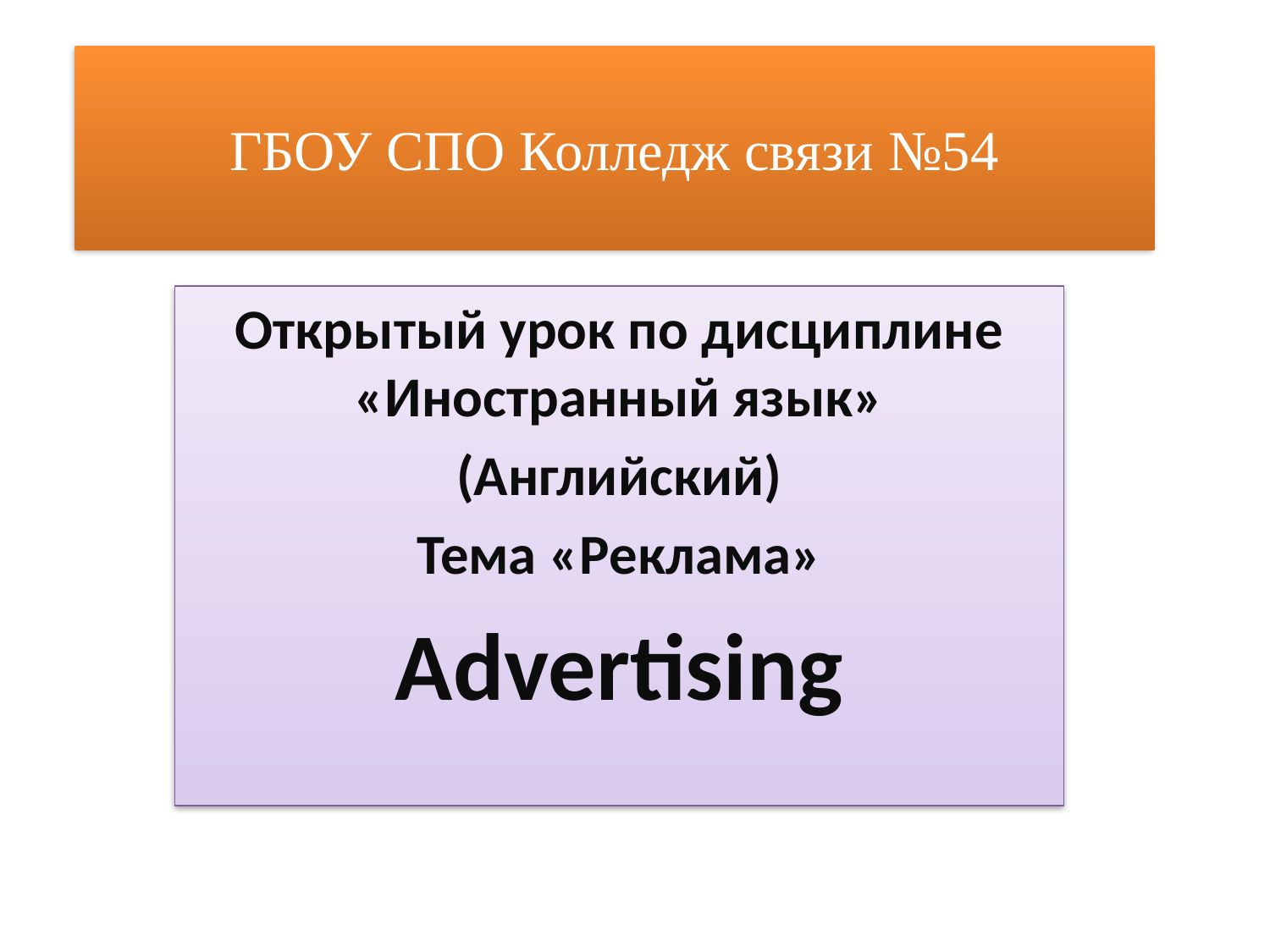

# ГБОУ СПО Колледж связи №54
Открытый урок по дисциплине «Иностранный язык»
(Английский)
Тема «Реклама»
Advertising